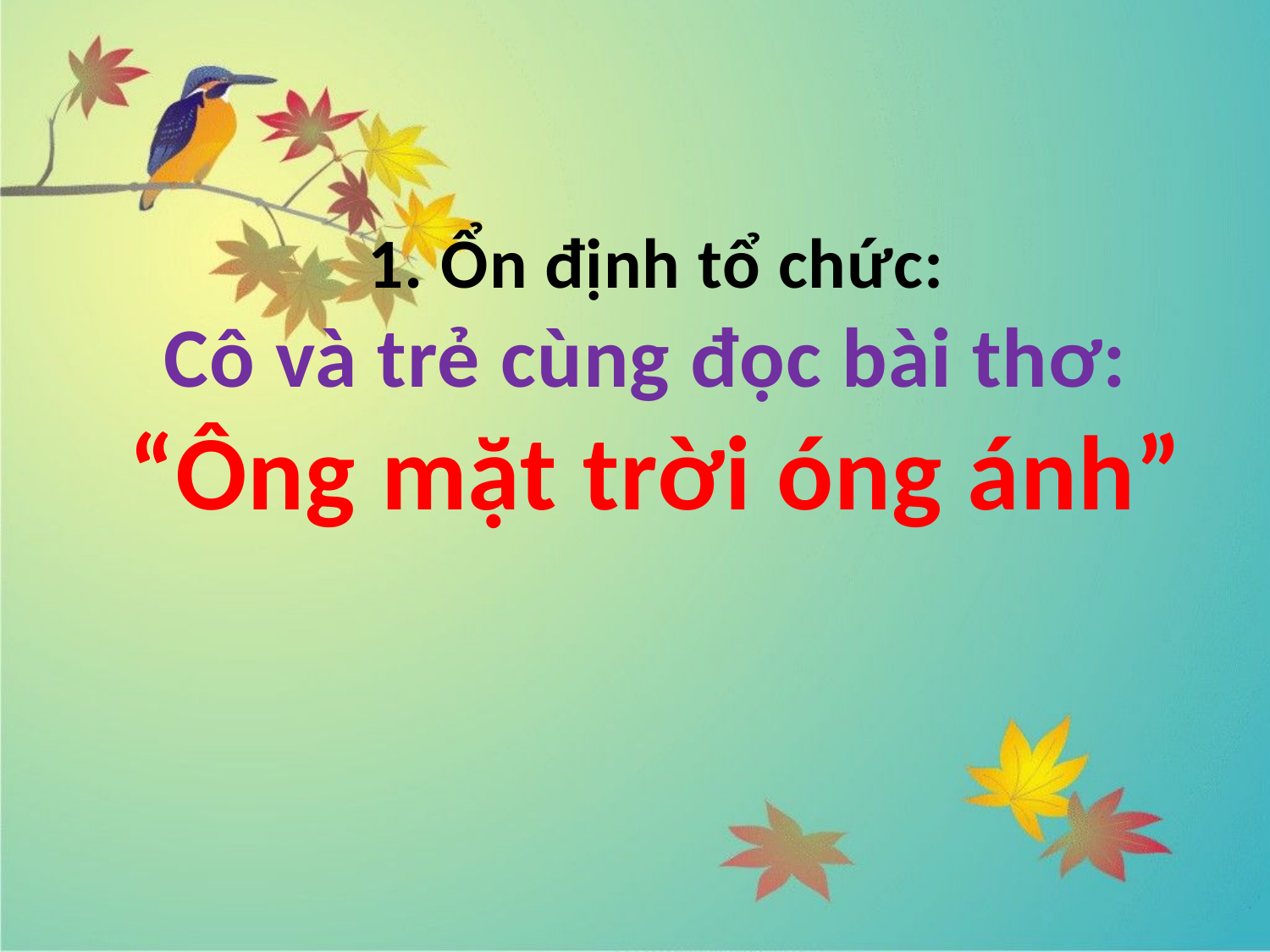

1. Ổn định tổ chức:
Cô và trẻ cùng đọc bài thơ:
“Ông mặt trời óng ánh”